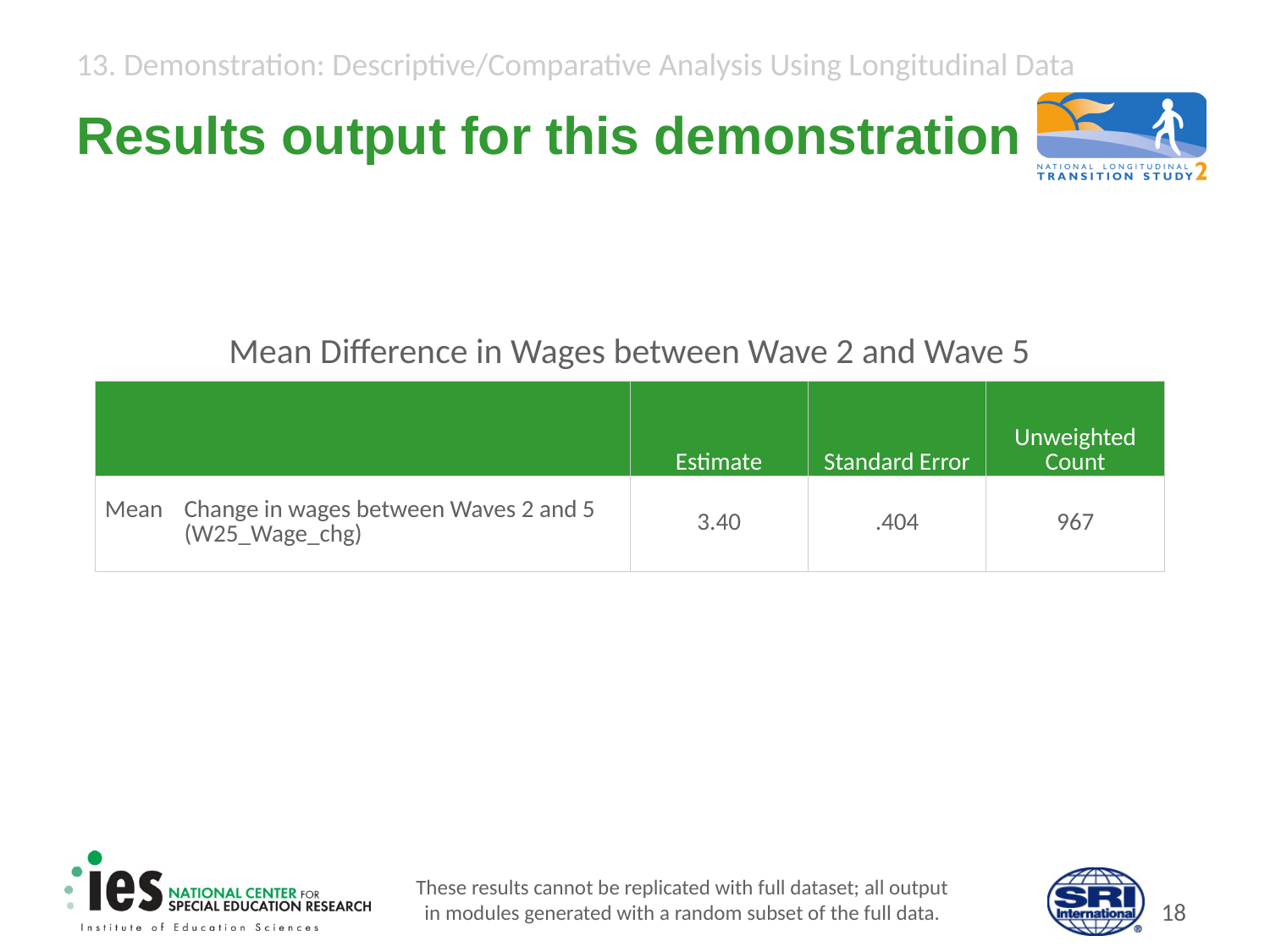

Results output for this demonstration
# Mean Difference in Wages between Wave 2 and Wave 5
|  | Estimate | Standard Error | Unweighted Count |
| --- | --- | --- | --- |
| Mean Change in wages between Waves 2 and 5 (W25\_Wage\_chg) | 3.40 | .404 | 967 |
These results cannot be replicated with full dataset; all output
in modules generated with a random subset of the full data.
18